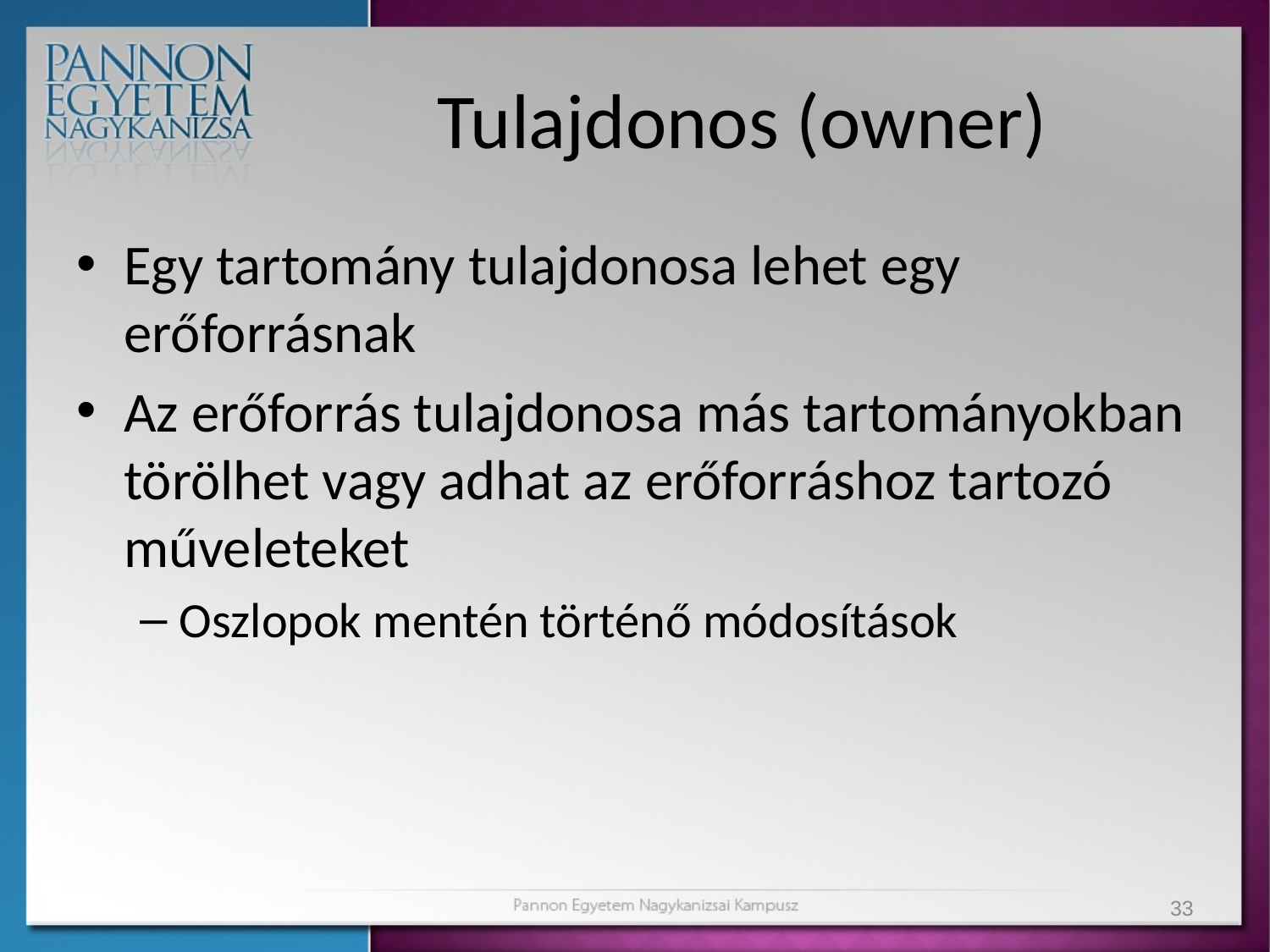

# Tulajdonos (owner)
Egy tartomány tulajdonosa lehet egy erőforrásnak
Az erőforrás tulajdonosa más tartományokban törölhet vagy adhat az erőforráshoz tartozó műveleteket
Oszlopok mentén történő módosítások
33